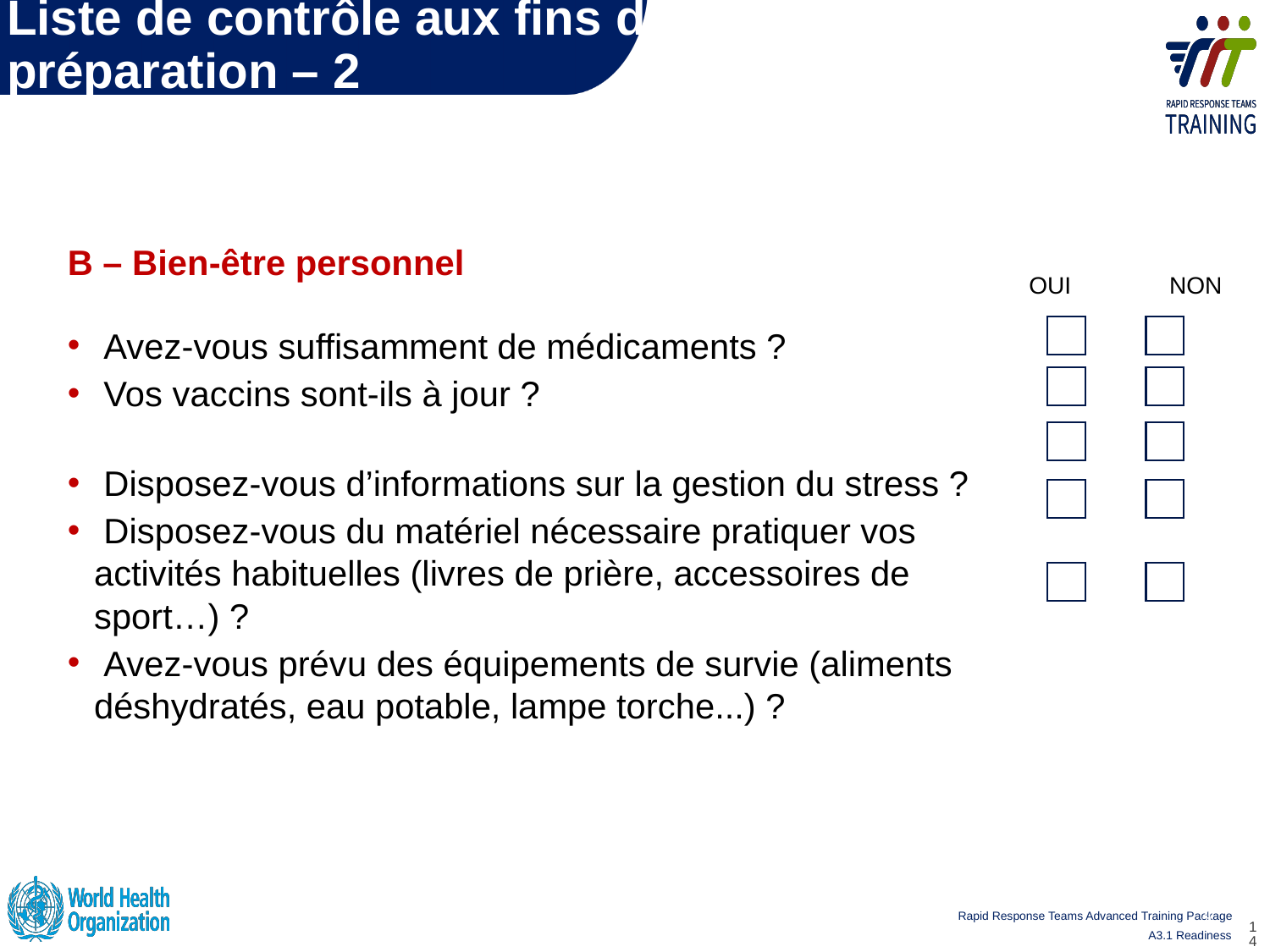

# Liste de contrôle aux fins de préparation – 2

B – Bien-être personnel

 Avez-vous suffisamment de médicaments ?
 Vos vaccins sont-ils à jour ?
 Disposez-vous d’informations sur la gestion du stress ?
 Disposez-vous du matériel nécessaire pratiquer vos activités habituelles (livres de prière, accessoires de sport…) ?
 Avez-vous prévu des équipements de survie (aliments déshydratés, eau potable, lampe torche...) ?

OUI               NON

14